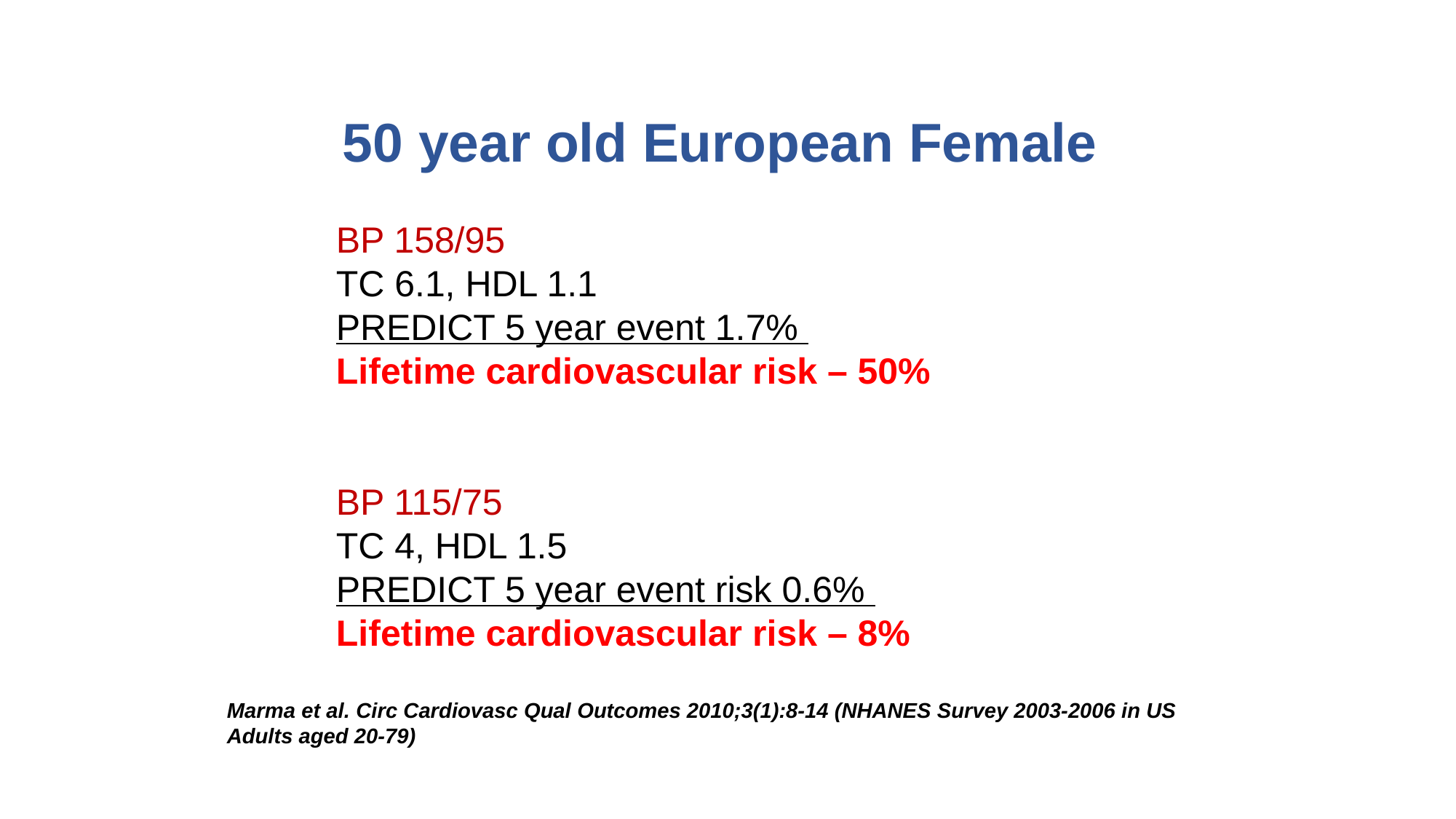

50 year old European Female

	BP 158/95
	TC 6.1, HDL 1.1
	PREDICT 5 year event 1.7%
	Lifetime cardiovascular risk – 50%

	BP 115/75
	TC 4, HDL 1.5
	PREDICT 5 year event risk 0.6%
	Lifetime cardiovascular risk – 8%

Marma et al. Circ Cardiovasc Qual Outcomes 2010;3(1):8-14 (NHANES Survey 2003-2006 in US Adults aged 20-79)